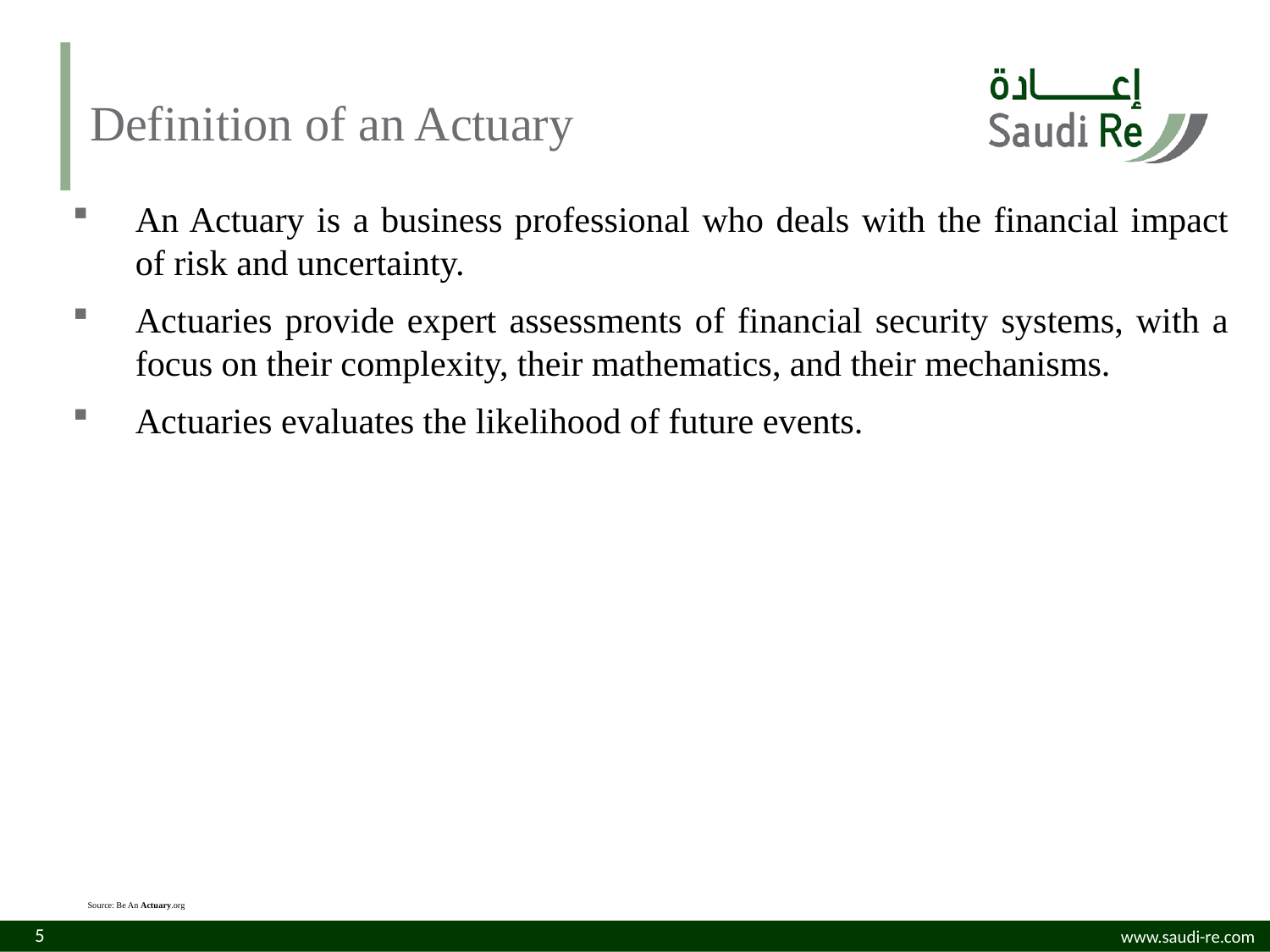

# Definition of an Actuary
An Actuary is a business professional who deals with the financial impact of risk and uncertainty.
Actuaries provide expert assessments of financial security systems, with a focus on their complexity, their mathematics, and their mechanisms.
Actuaries evaluates the likelihood of future events.

Source: Be An Actuary.org